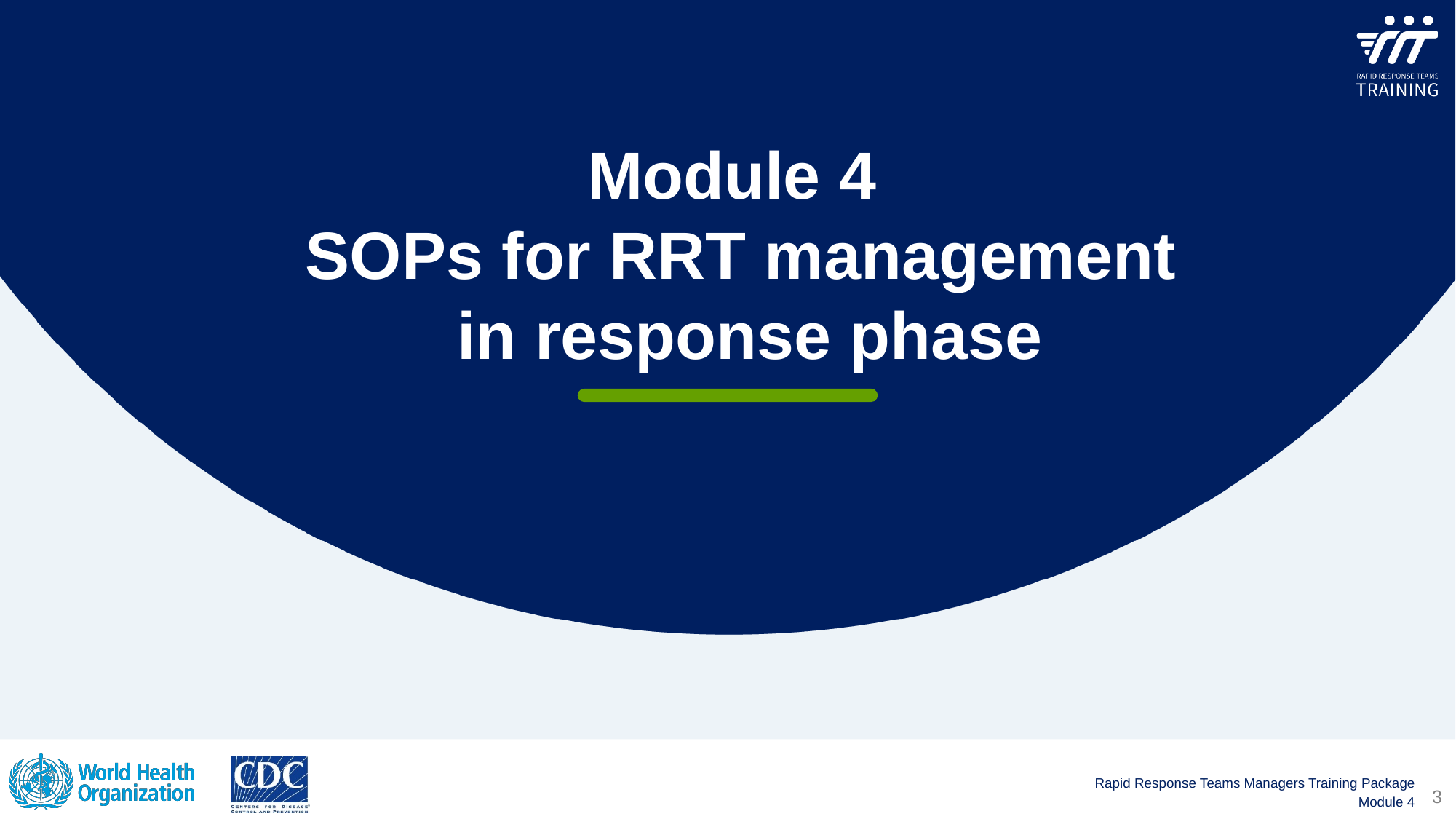

Module 4
SOPs for RRT management
 in response phase

3